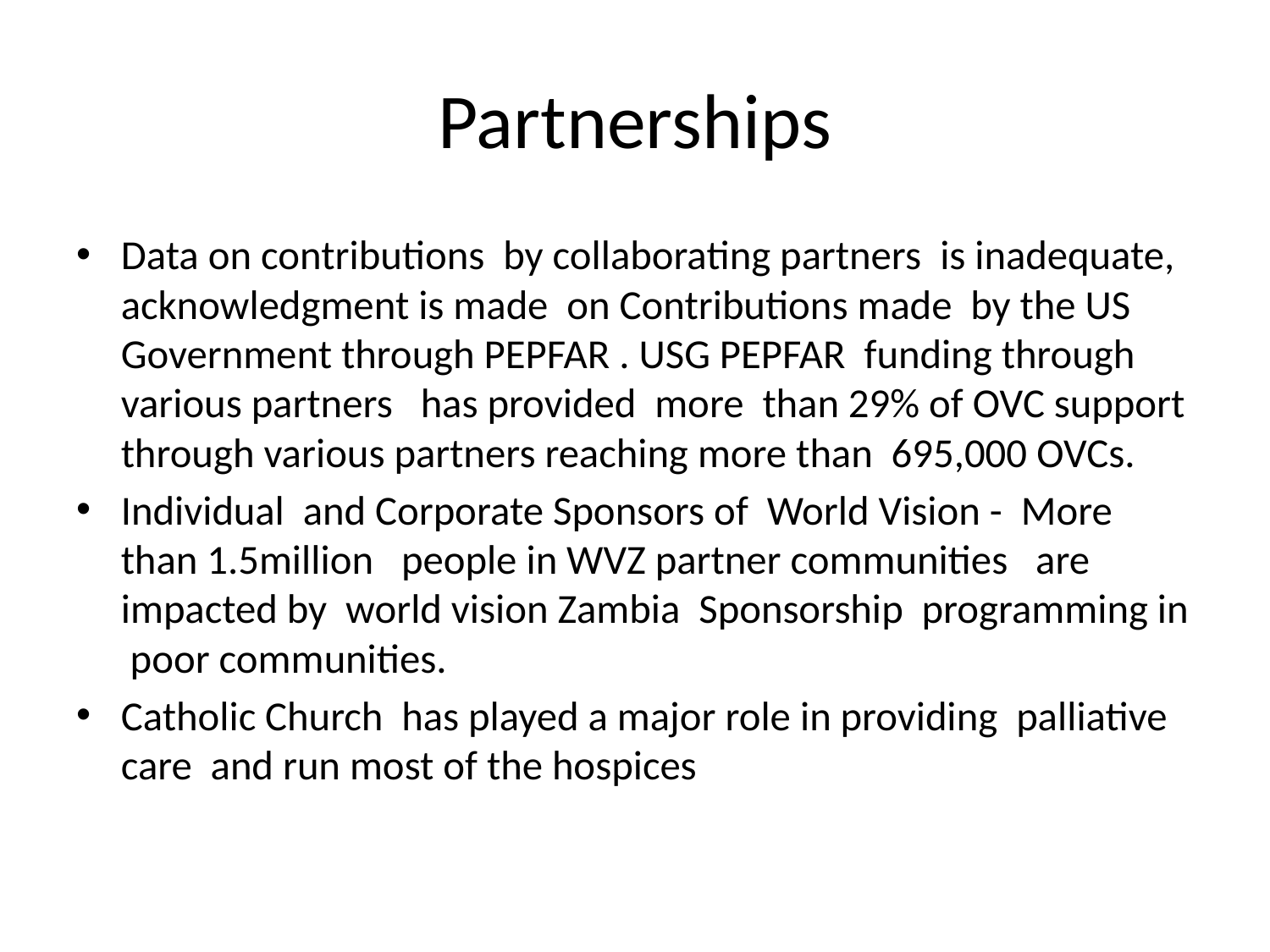

# Partnerships
Data on contributions  by collaborating partners  is inadequate, acknowledgment is made  on Contributions made  by the US Government through PEPFAR . USG PEPFAR  funding through  various partners   has provided  more  than 29% of OVC support through various partners reaching more than  695,000 OVCs.
Individual  and Corporate Sponsors of  World Vision -  More than 1.5million   people in WVZ partner communities   are impacted by  world vision Zambia  Sponsorship  programming in  poor communities.
Catholic Church  has played a major role in providing  palliative care  and run most of the hospices